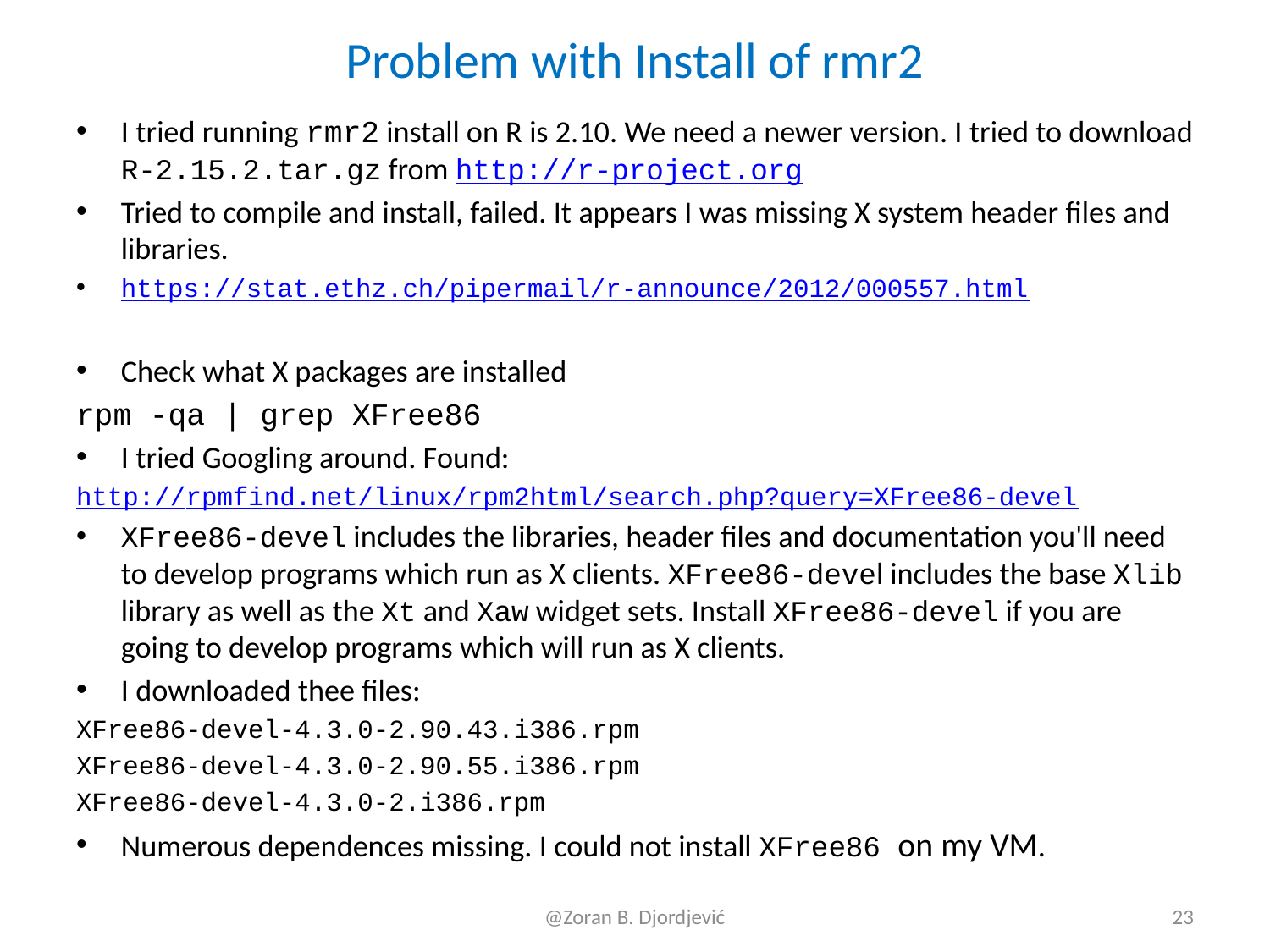

# Problem with Install of rmr2
I tried running rmr2 install on R is 2.10. We need a newer version. I tried to download R-2.15.2.tar.gz from http://r-project.org
Tried to compile and install, failed. It appears I was missing X system header files and libraries.
https://stat.ethz.ch/pipermail/r-announce/2012/000557.html

Check what X packages are installed
rpm -qa | grep XFree86
I tried Googling around. Found:
http://rpmfind.net/linux/rpm2html/search.php?query=XFree86-devel
XFree86-devel includes the libraries, header files and documentation you'll need to develop programs which run as X clients. XFree86-devel includes the base Xlib library as well as the Xt and Xaw widget sets. Install XFree86-devel if you are going to develop programs which will run as X clients.
I downloaded thee files:
XFree86-devel-4.3.0-2.90.43.i386.rpm
XFree86-devel-4.3.0-2.90.55.i386.rpm
XFree86-devel-4.3.0-2.i386.rpm
Numerous dependences missing. I could not install XFree86 on my VM.

@Zoran B. Djordjević
23